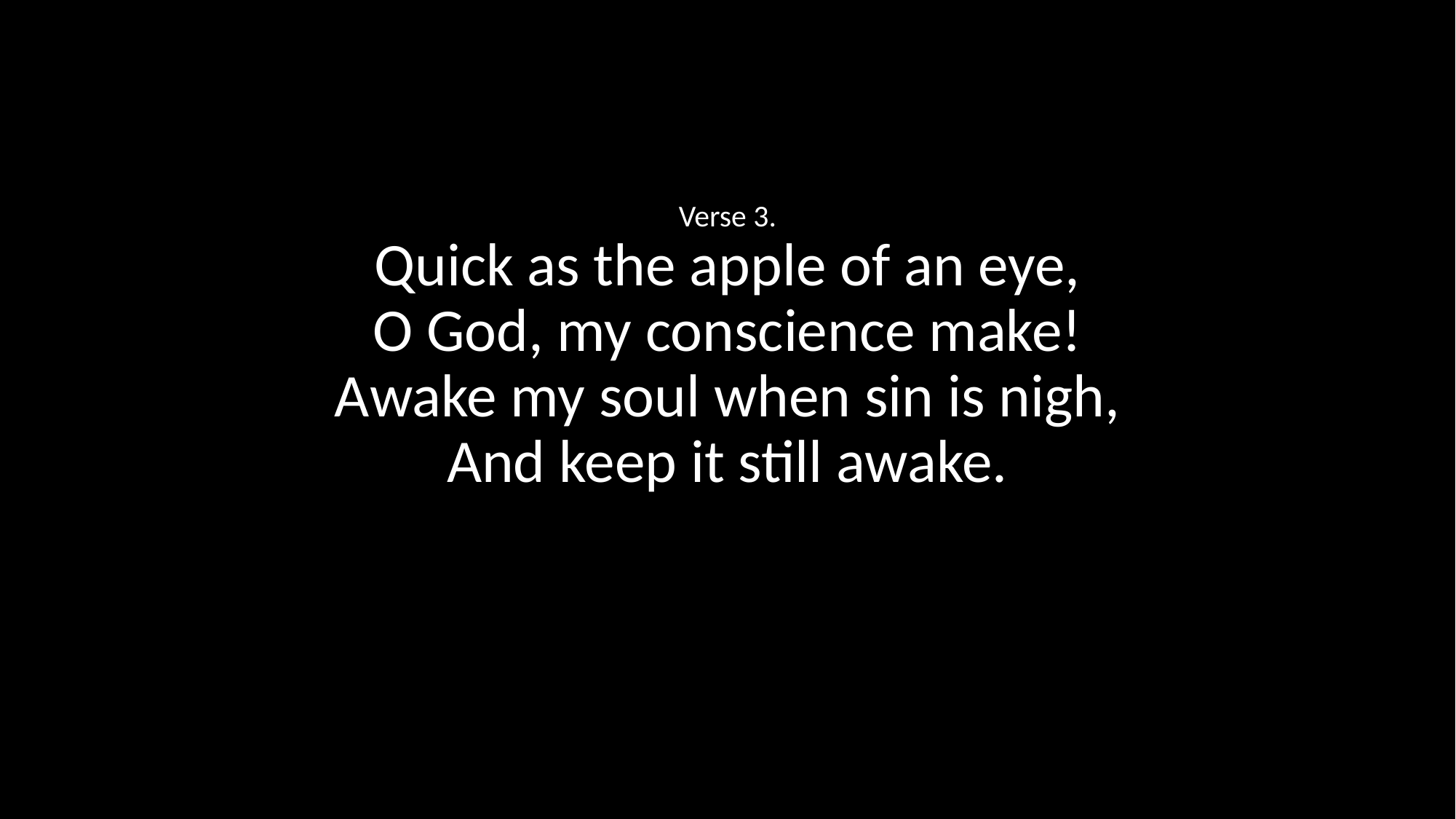

Verse 3.
Quick as the apple of an eye,
O God, my conscience make!
Awake my soul when sin is nigh,
And keep it still awake.